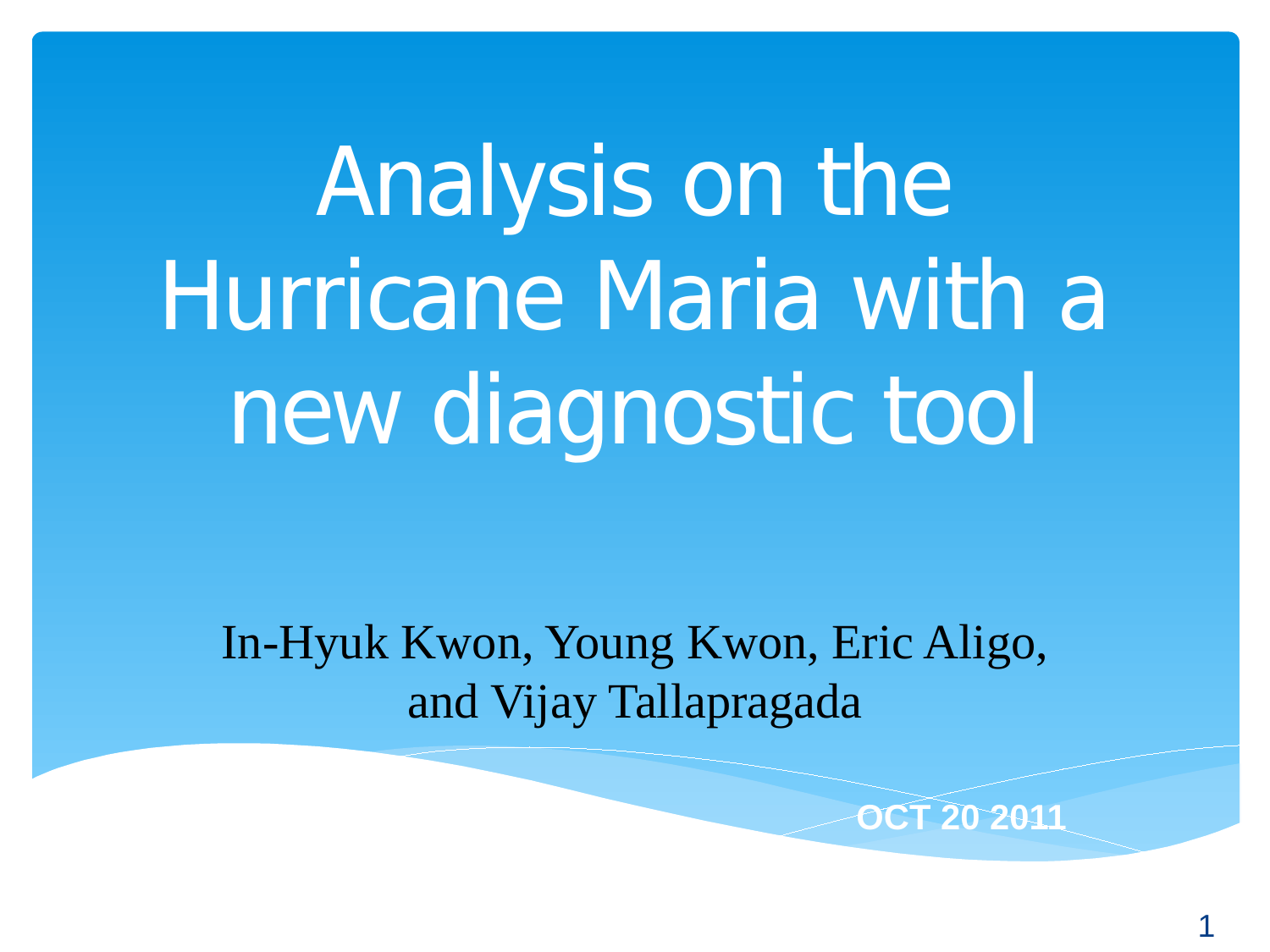

# Analysis on the Hurricane Maria with a new diagnostic tool
In-Hyuk Kwon, Young Kwon, Eric Aligo, and Vijay Tallapragada

OCT 20 2011
1